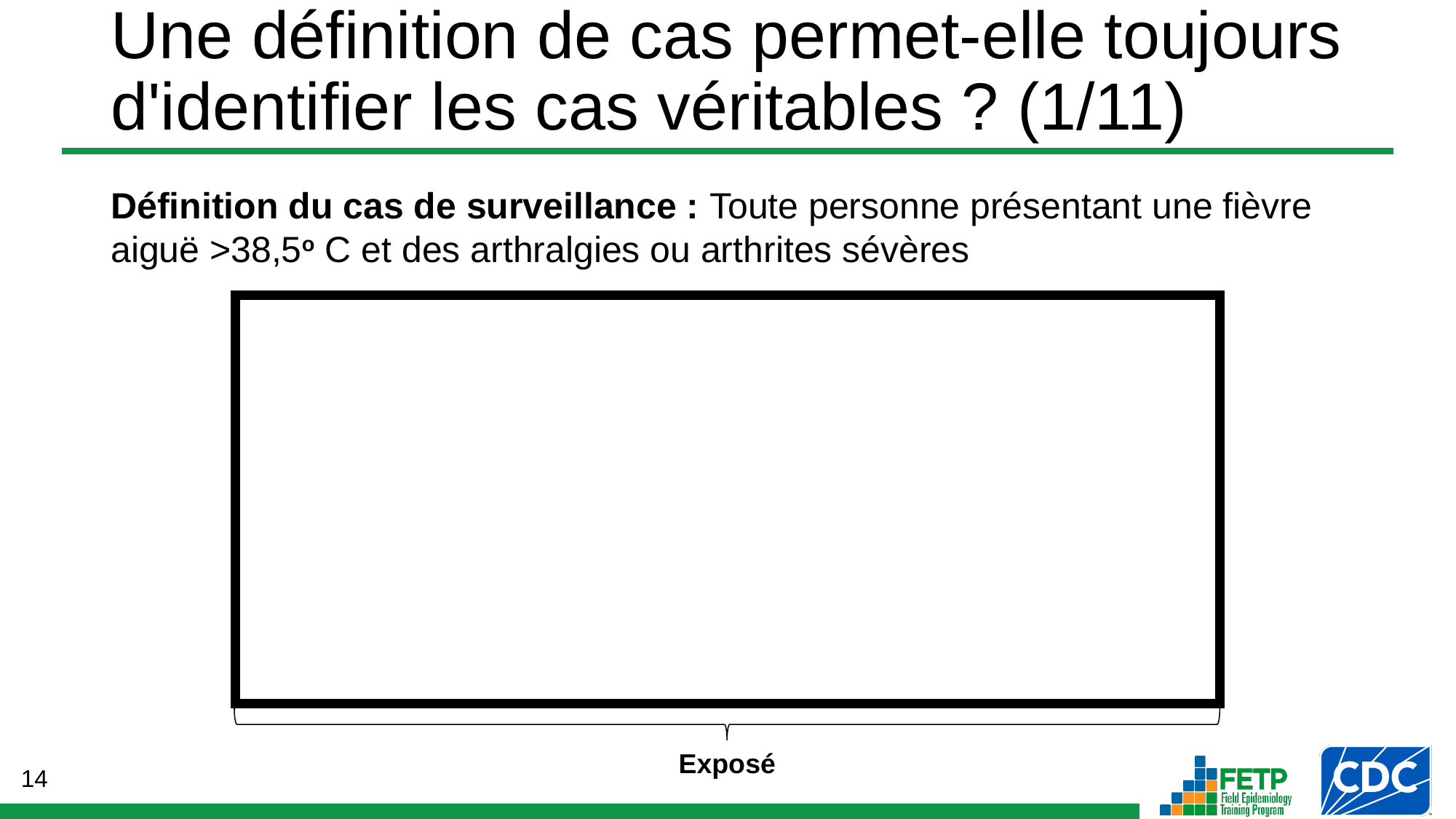

# Une définition de cas permet-elle toujours d'identifier les cas véritables ? (1/11)
Définition du cas de surveillance : Toute personne présentant une fièvre aiguë >38,5o C et des arthralgies ou arthrites sévères

Exposé